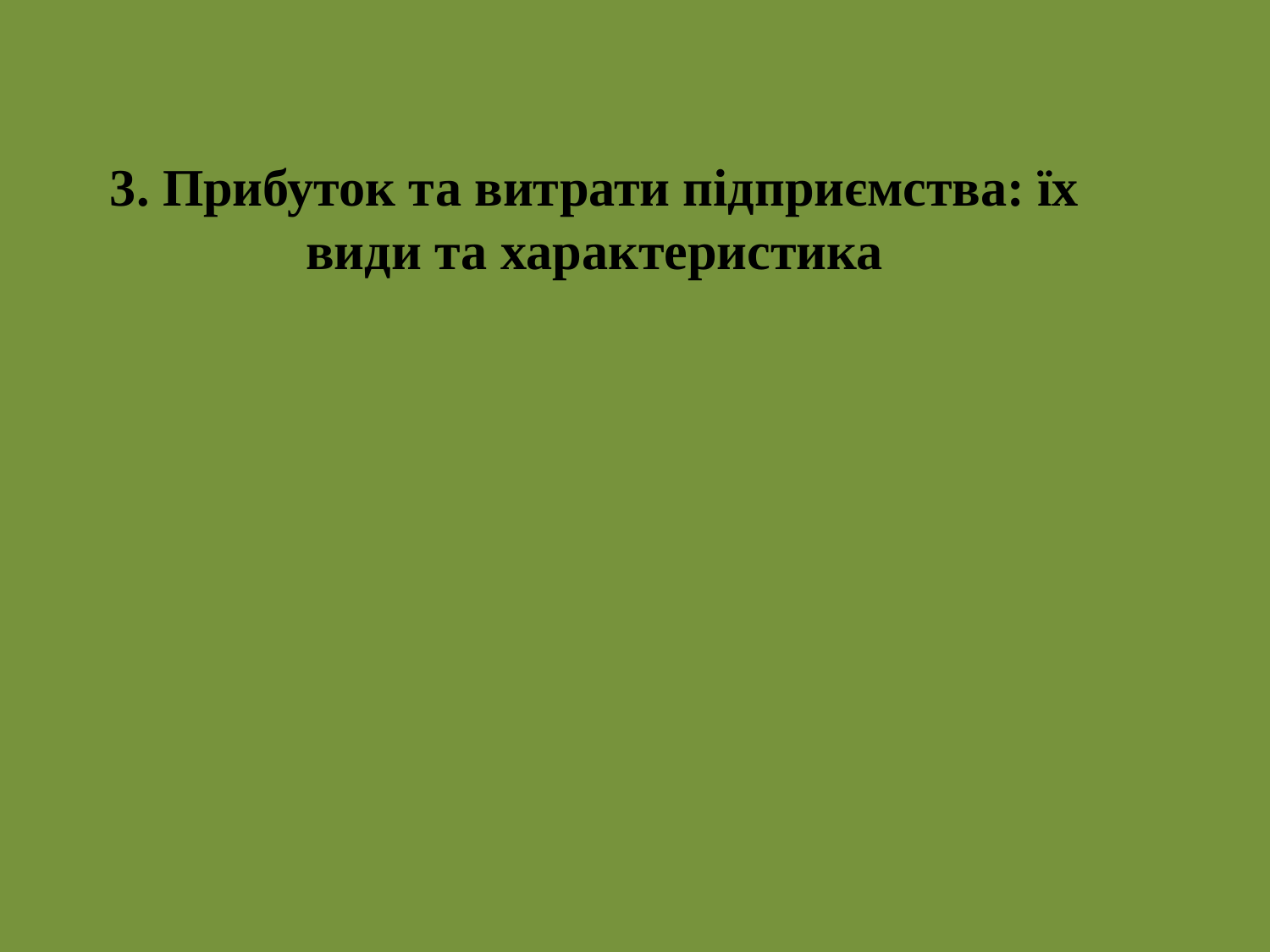

# 3. Прибуток та витрати підприємства: їх види та характеристика